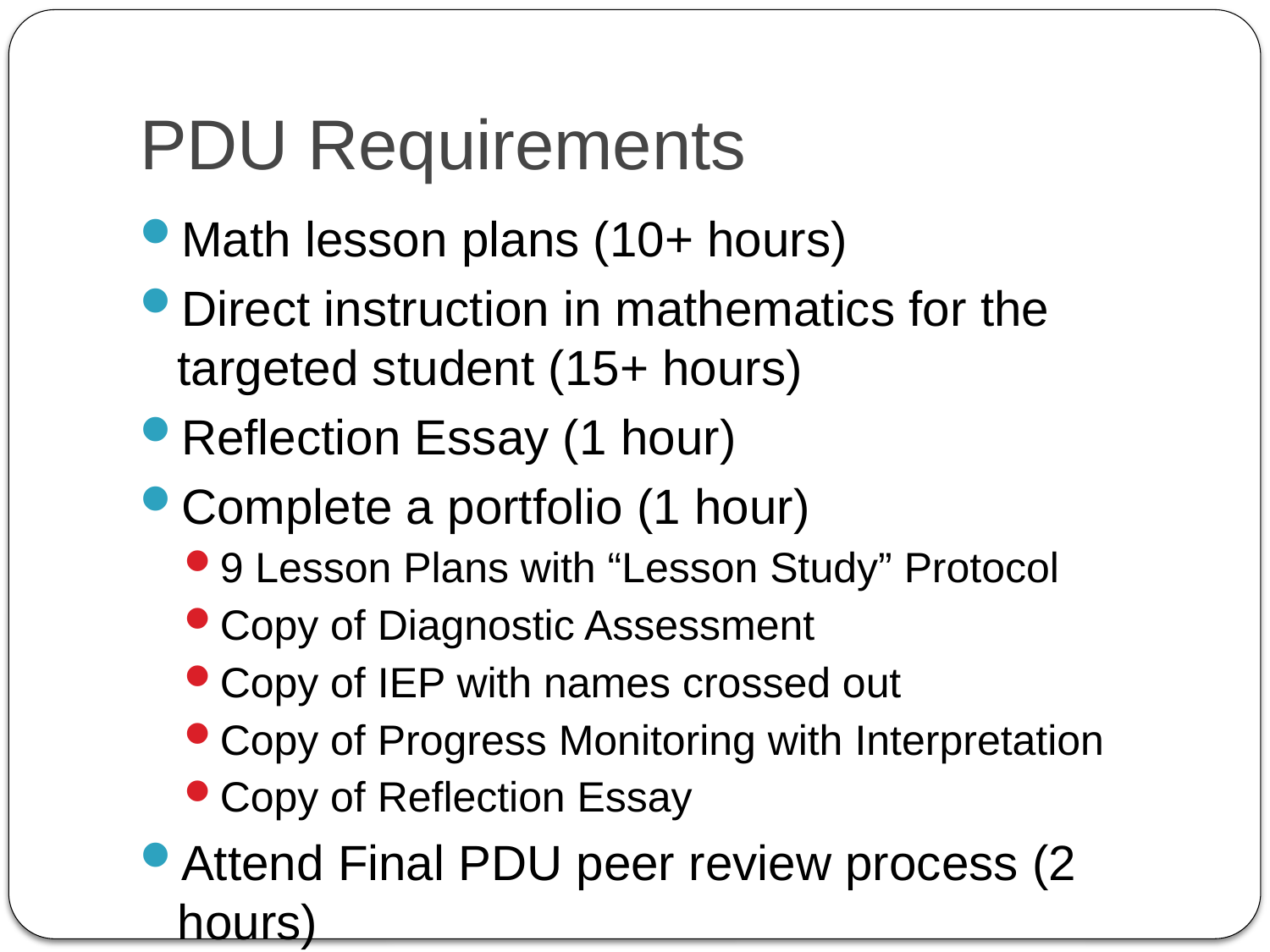

# PDU Requirements
Math lesson plans (10+ hours)
Direct instruction in mathematics for the targeted student (15+ hours)
Reflection Essay (1 hour)
Complete a portfolio (1 hour)
9 Lesson Plans with “Lesson Study” Protocol
Copy of Diagnostic Assessment
Copy of IEP with names crossed out
Copy of Progress Monitoring with Interpretation
Copy of Reflection Essay
Attend Final PDU peer review process (2 hours)